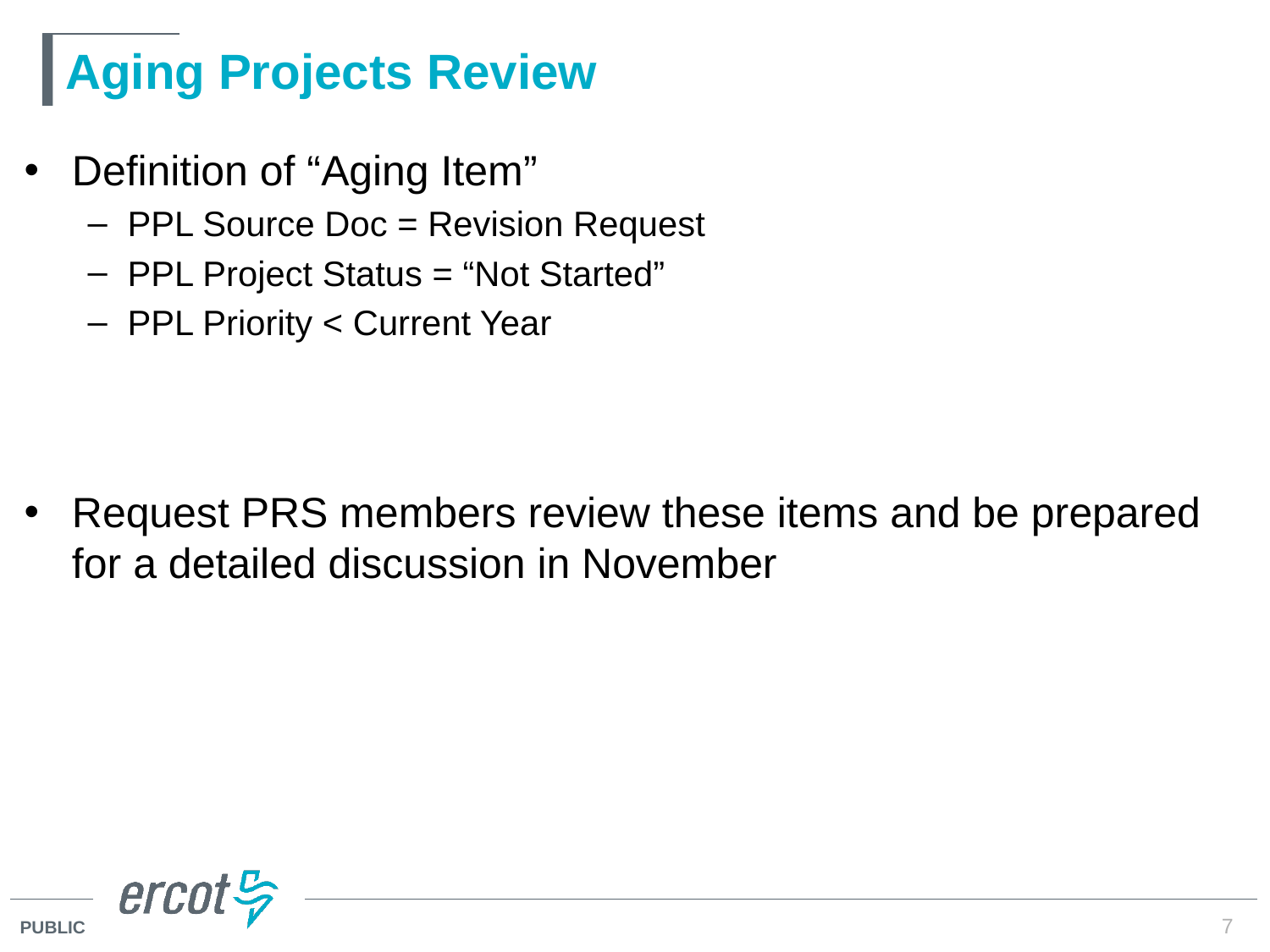

# Aging Projects Review
Definition of “Aging Item”
PPL Source Doc = Revision Request
PPL Project Status = “Not Started”
PPL Priority < Current Year

Request PRS members review these items and be prepared for a detailed discussion in November
7